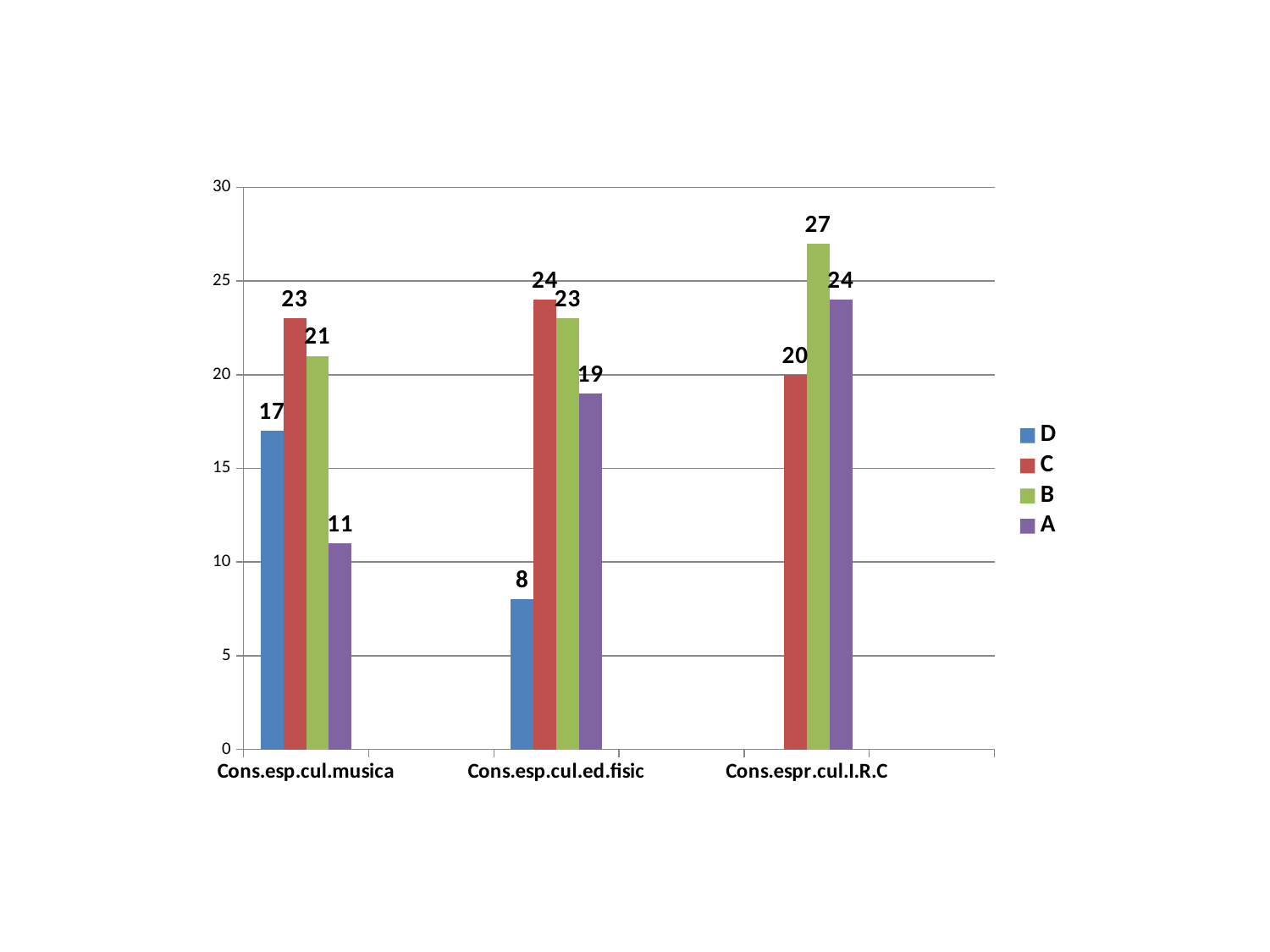

### Chart

| Category | D | C | B | A |
|---|---|---|---|---|
| Cons.esp.cul.musica | 17.0 | 23.0 | 21.0 | 11.0 |
|  | None | None | None | None |
| Cons.esp.cul.ed.fisic | 8.0 | 24.0 | 23.0 | 19.0 |
|  | None | None | None | None |
| Cons.espr.cul.I.R.C | None | 20.0 | 27.0 | 24.0 |